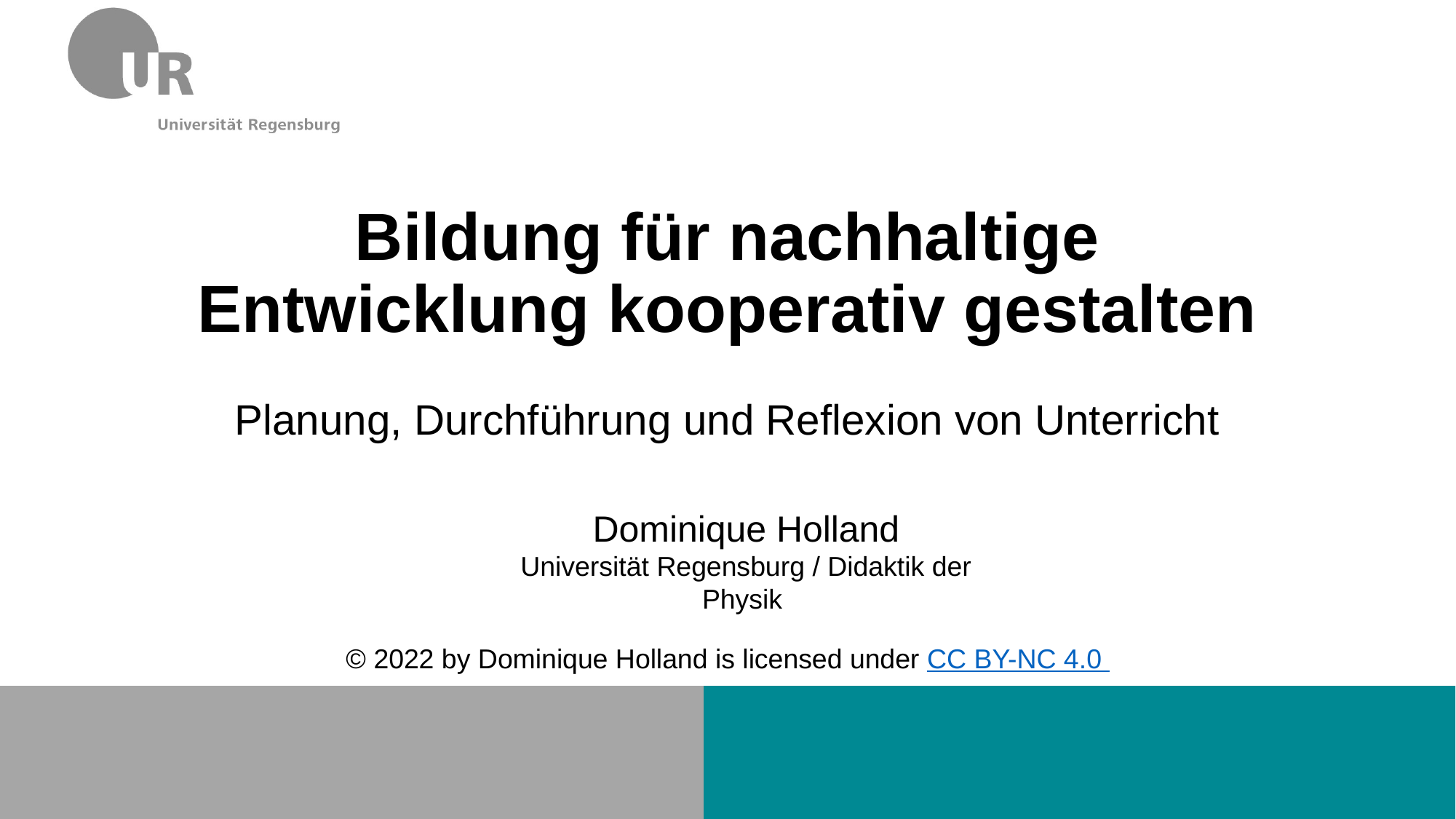

# Bildung für nachhaltige Entwicklung kooperativ gestalten
Planung, Durchführung und Reflexion von Unterricht

Dominique Holland
Universität Regensburg / Didaktik der Physik

© 2022 by Dominique Holland is licensed under CC BY-NC 4.0